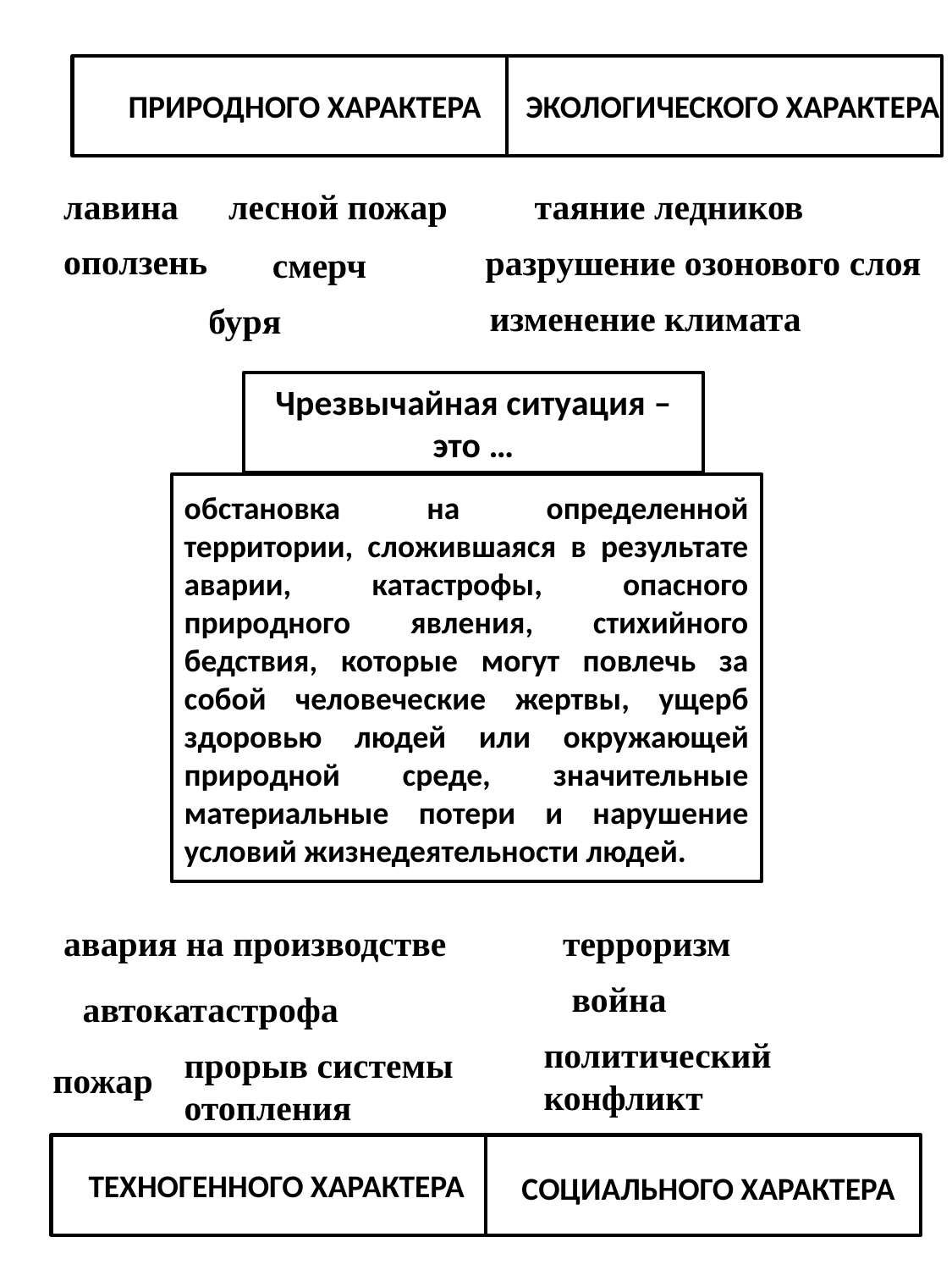

ПРИРОДНОГО ХАРАКТЕРА
ЭКОЛОГИЧЕСКОГО ХАРАКТЕРА
таяние ледников
лавина
лесной пожар
оползень
разрушение озонового слоя
смерч
изменение климата
буря
Чрезвычайная ситуация – это …
обстановка на определенной территории, сложившаяся в результате аварии, катастрофы, опасного природного явления, стихийного бедствия, которые могут повлечь за собой человеческие жертвы, ущерб здоровью людей или окружающей природной среде, значительные материальные потери и нарушение условий жизнедеятельности людей.
авария на производстве
терроризм
война
автокатастрофа
политический конфликт
прорыв системы отопления
пожар

ТЕХНОГЕННОГО ХАРАКТЕРА
СОЦИАЛЬНОГО ХАРАКТЕРА